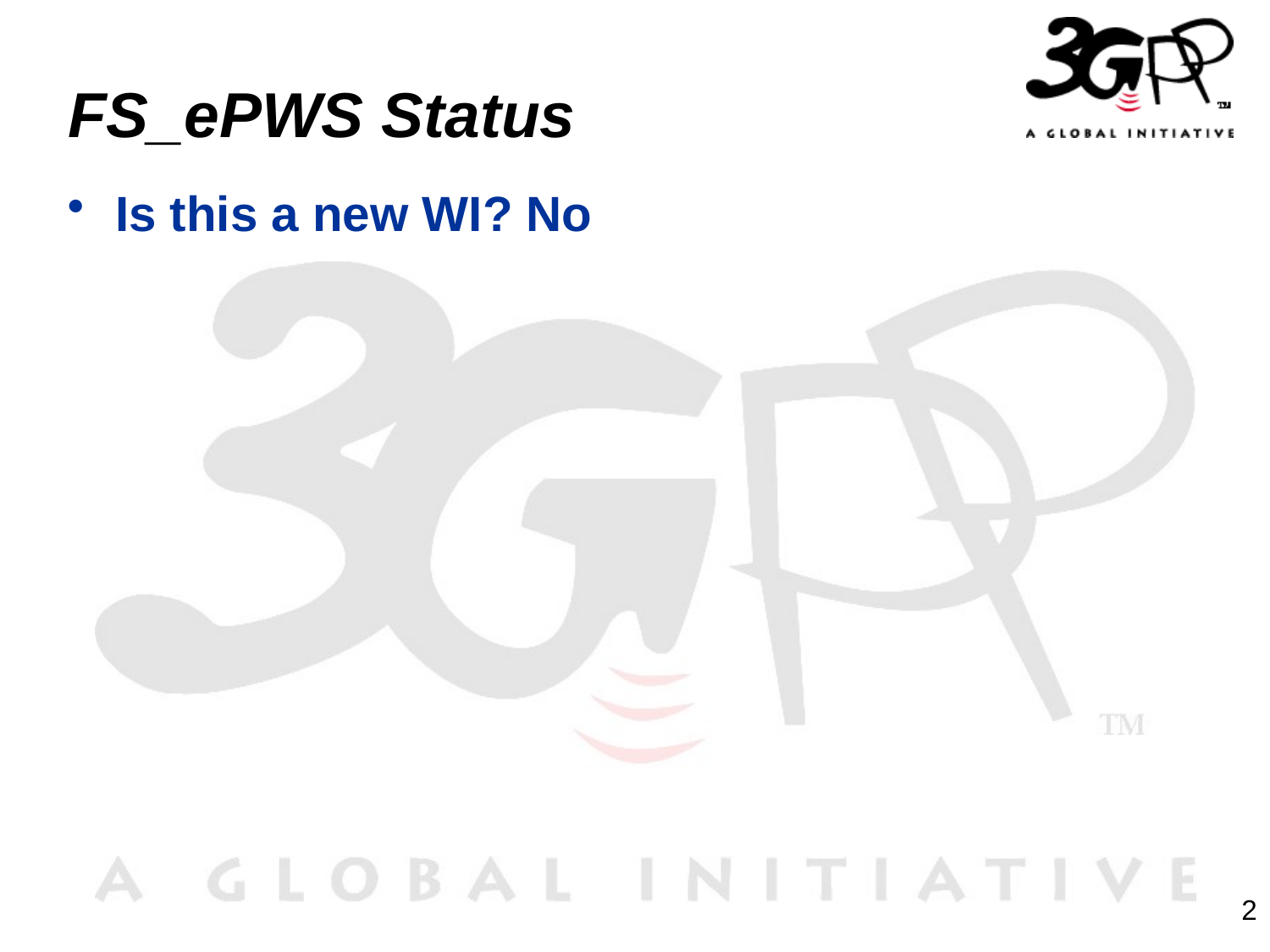

# FS_ePWS Status
Is this a new WI? No
2